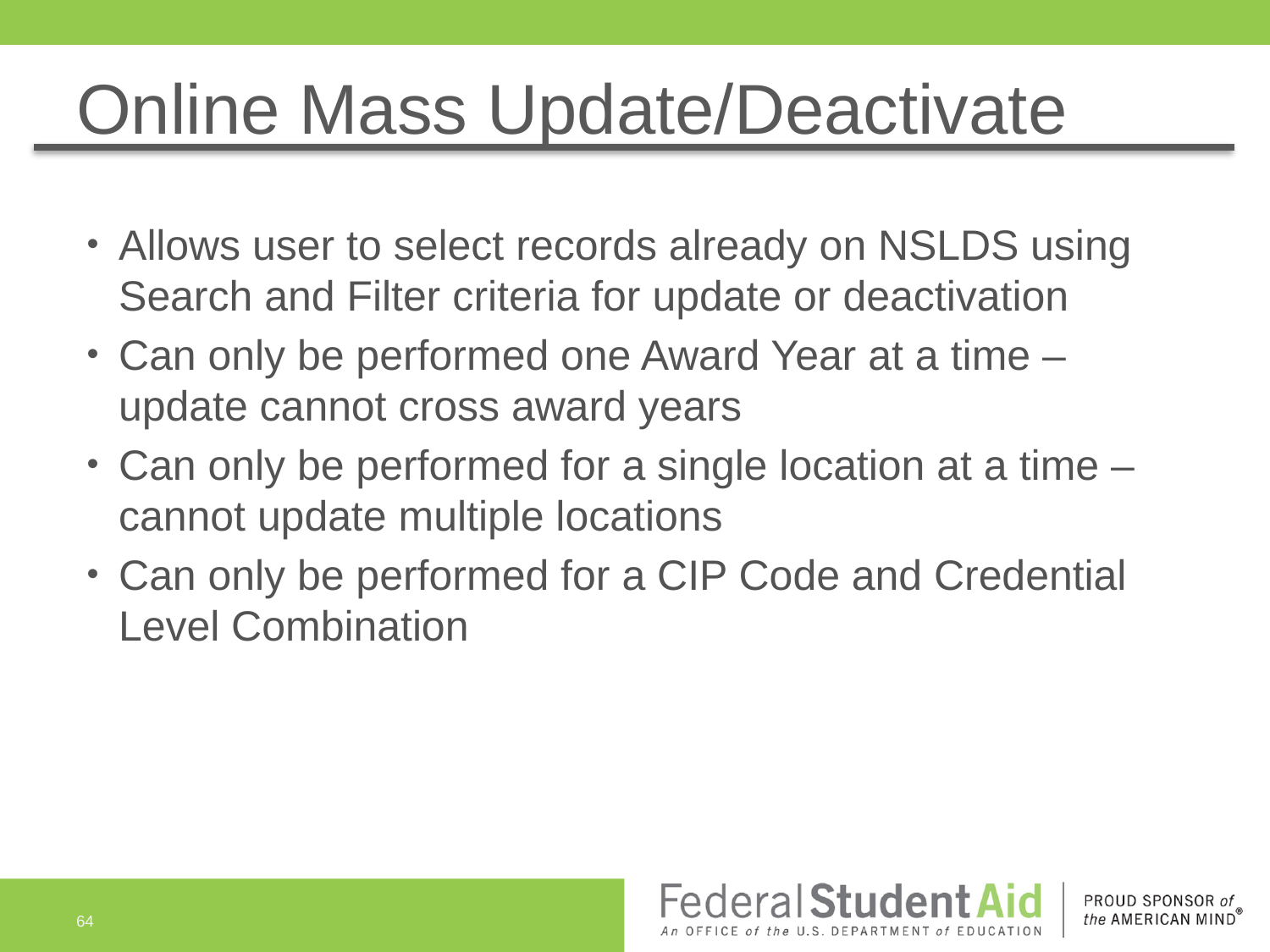

# Online Mass Update/Deactivate
Allows user to select records already on NSLDS using Search and Filter criteria for update or deactivation
Can only be performed one Award Year at a time – update cannot cross award years
Can only be performed for a single location at a time – cannot update multiple locations
Can only be performed for a CIP Code and Credential Level Combination

64